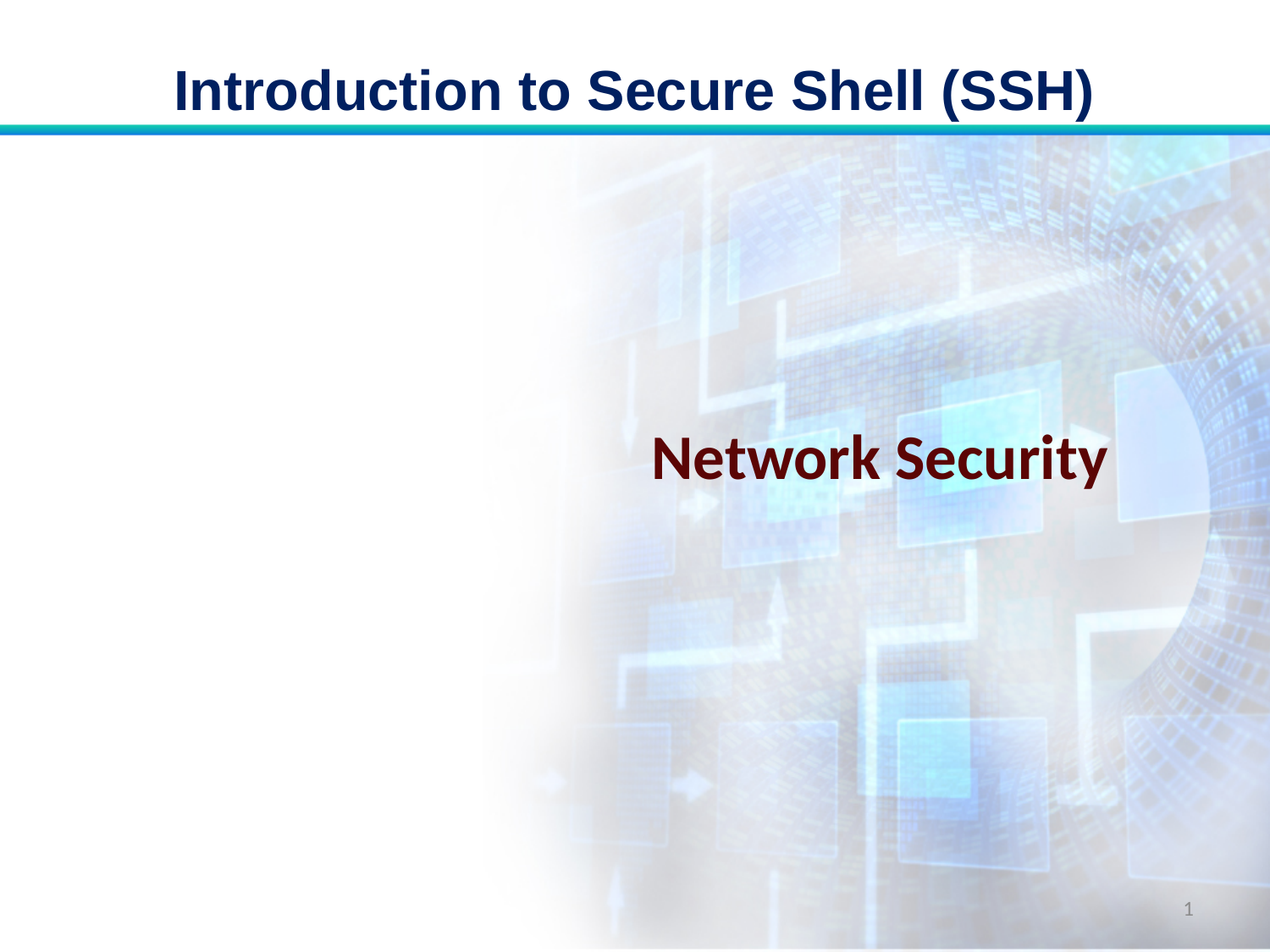

# Introduction to Secure Shell (SSH)
Network Security
1